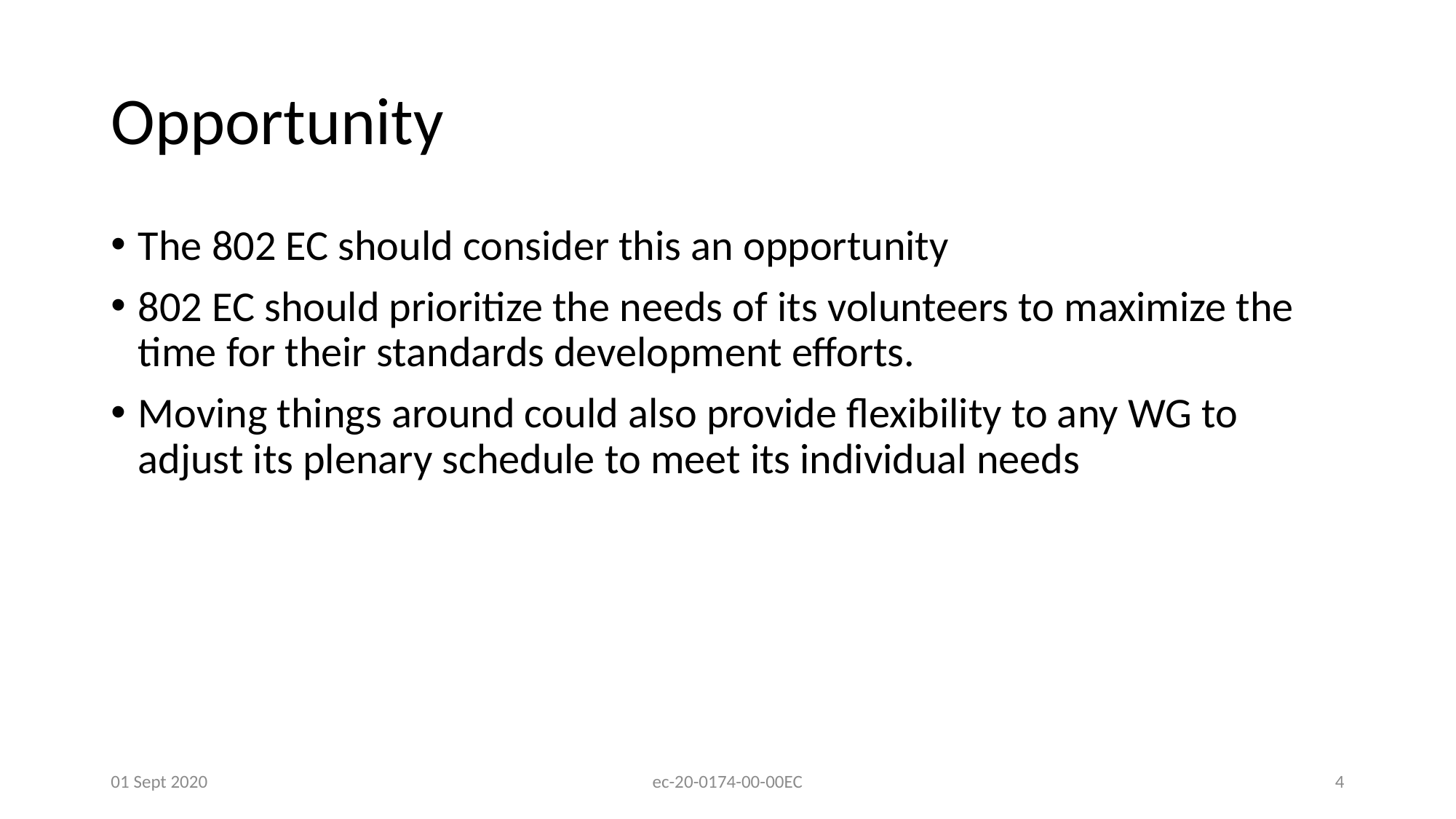

# Opportunity
The 802 EC should consider this an opportunity
802 EC should prioritize the needs of its volunteers to maximize the time for their standards development efforts.
Moving things around could also provide flexibility to any WG to adjust its plenary schedule to meet its individual needs

01 Sept 2020
ec-20-0174-00-00EC
4